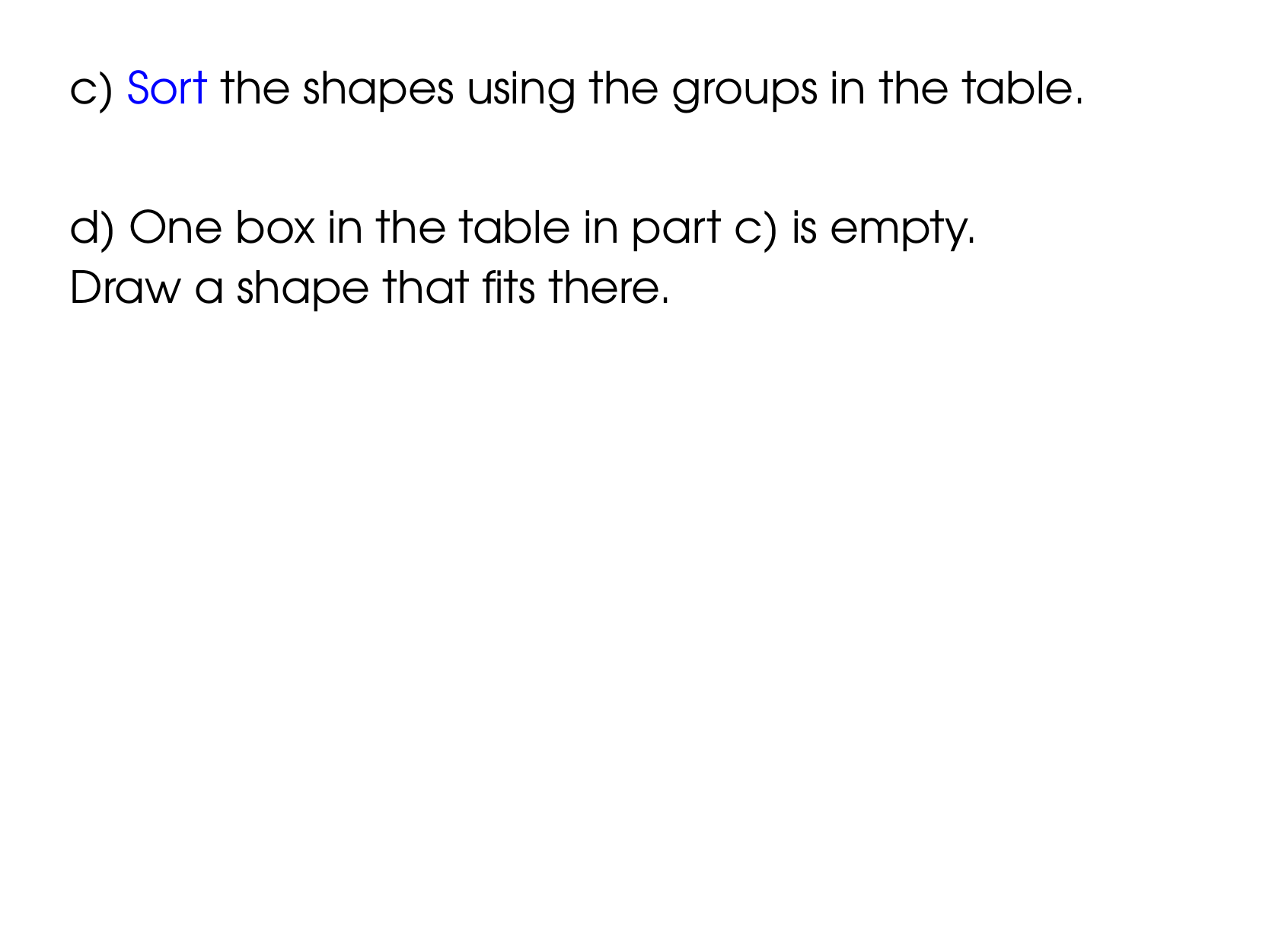

c) Sort the shapes using the groups in the table.
d) One box in the table in part c) is empty.
Draw a shape that fits there.